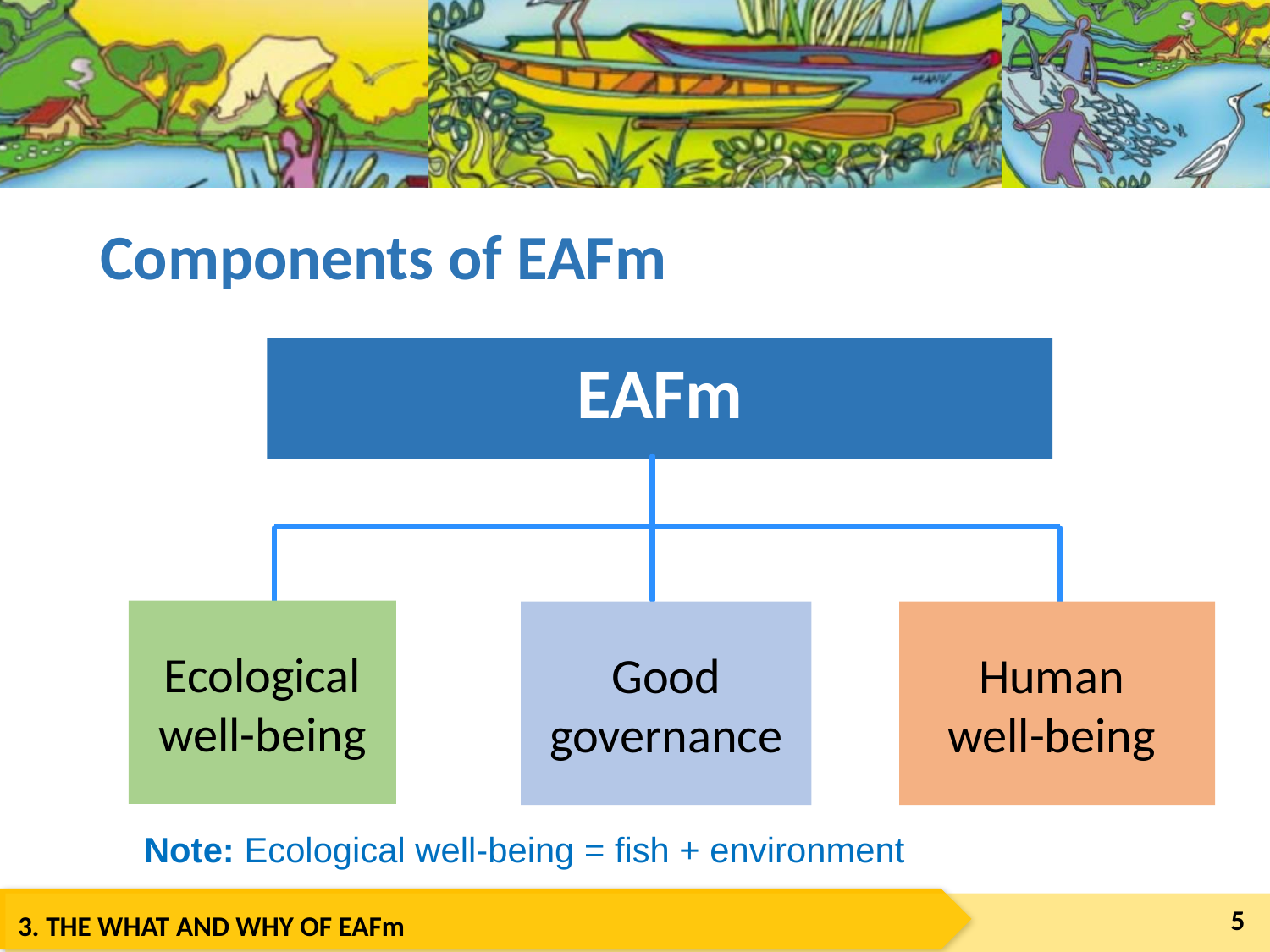

# Components of EAFm
EAFm
Ecological well-being
Good governance
Human
well-being
Note: Ecological well-being = fish + environment
5